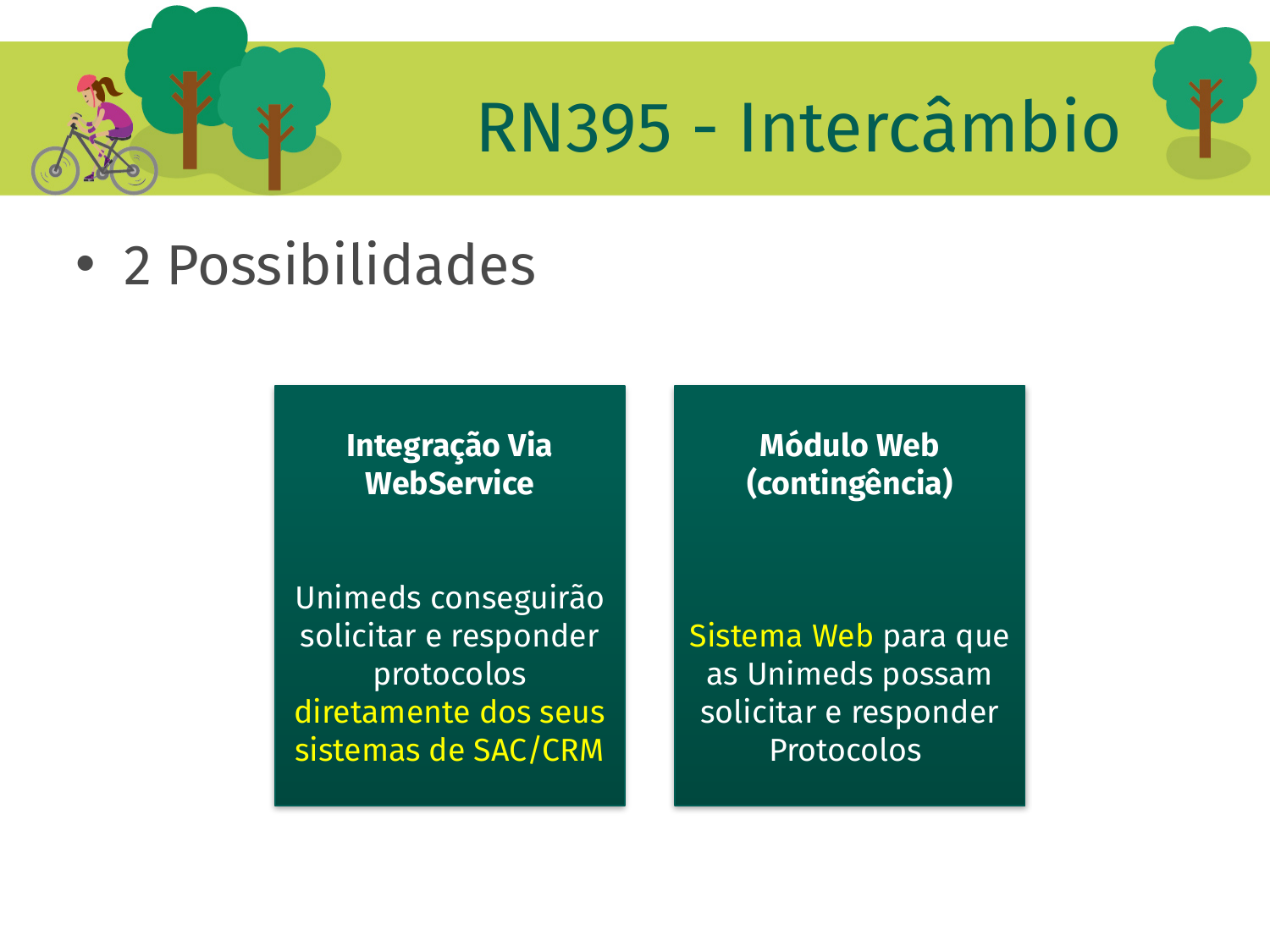

# RN395 - Intercâmbio
2 Possibilidades
Integração Via WebService
Unimeds conseguirão solicitar e responder protocolos diretamente dos seus sistemas de SAC/CRM
Módulo Web (contingência)

Sistema Web para que as Unimeds possam solicitar e responder Protocolos